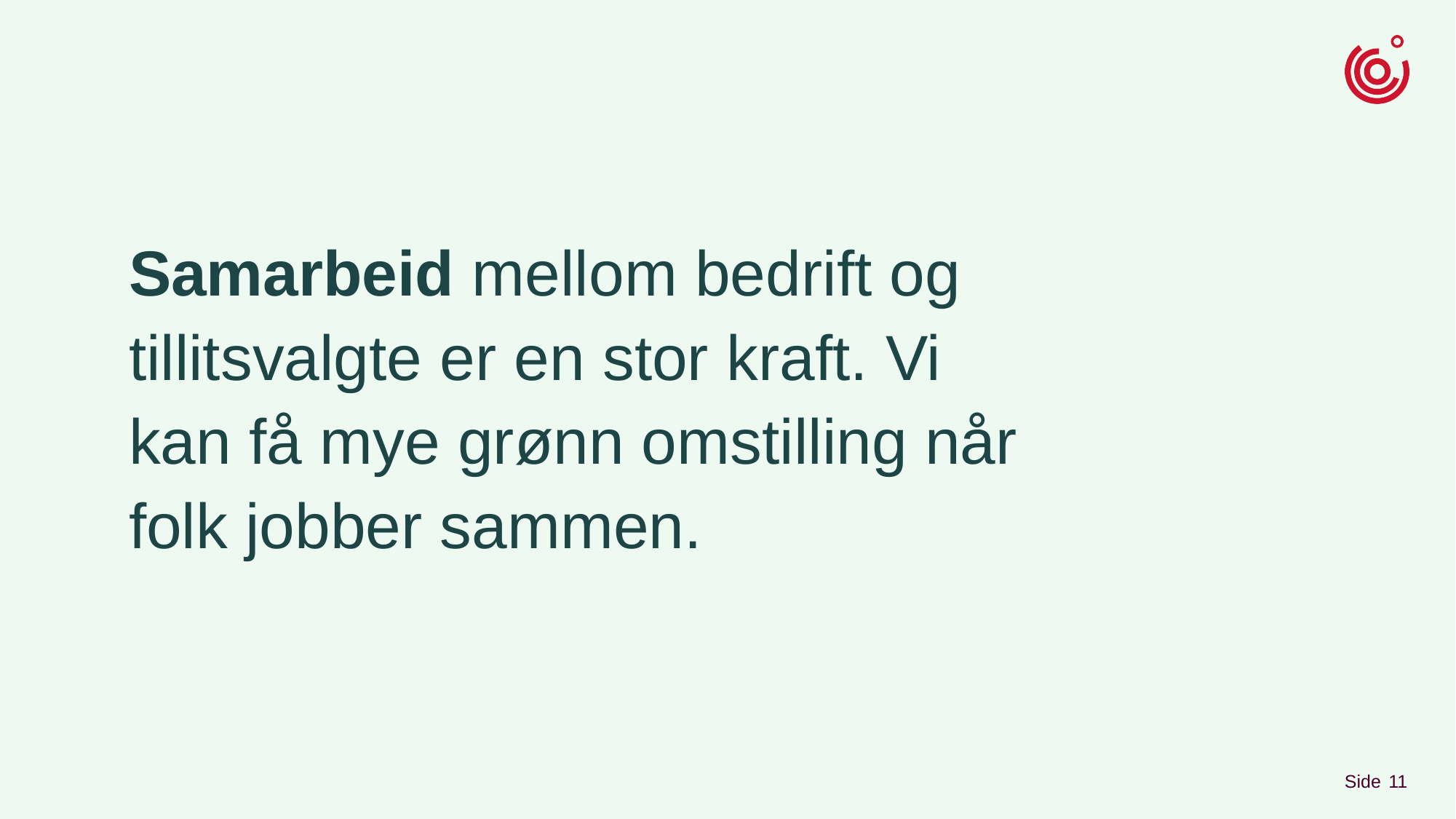

# Samarbeid mellom bedrift og tillitsvalgte er en stor kraft. Vi kan få mye grønn omstilling når folk jobber sammen.
11